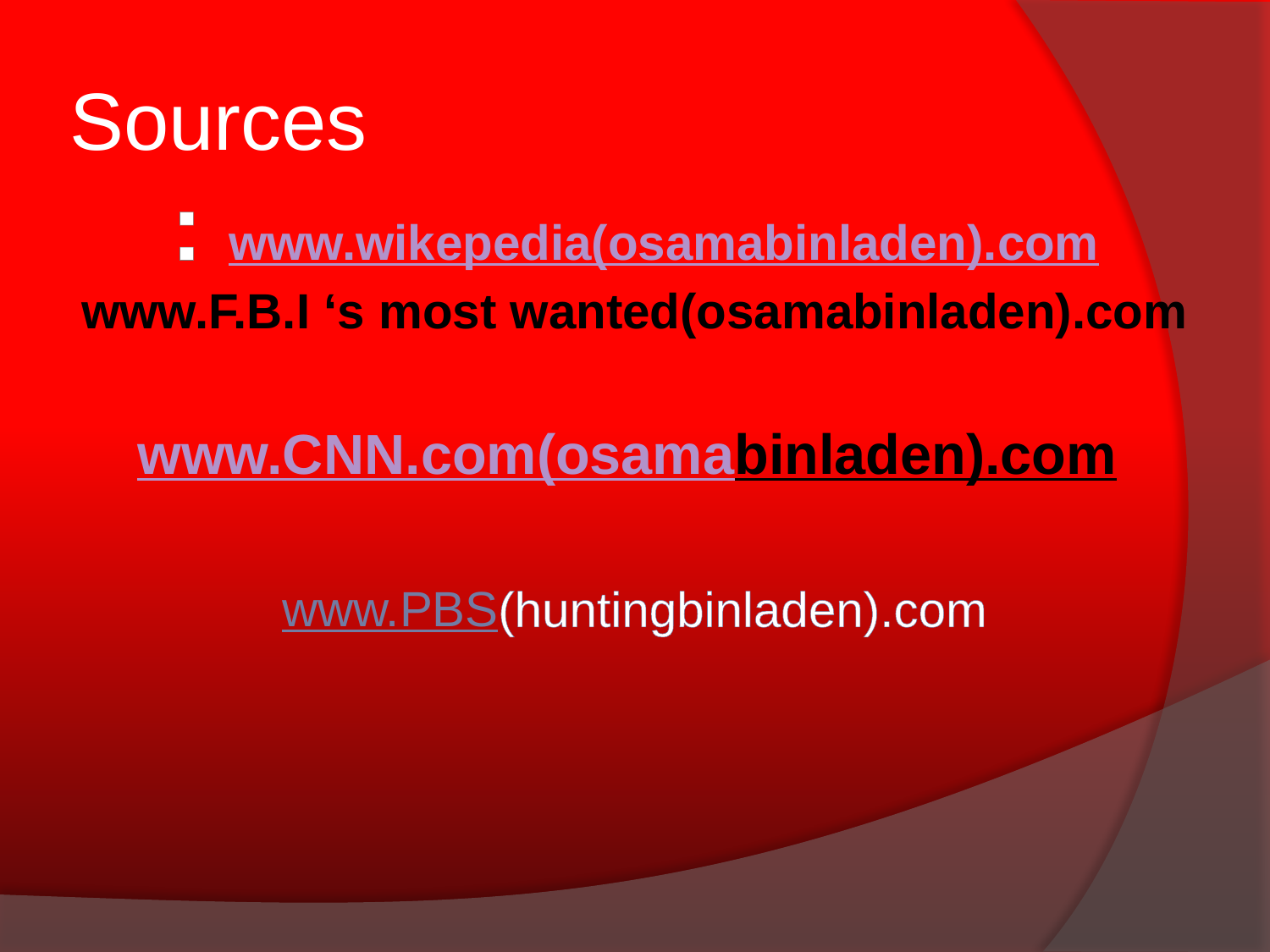

# Sources
: www.wikepedia(osamabinladen).com
www.F.B.I ‘s most wanted(osamabinladen).com

www.CNN.com(osamabinladen).com
www.PBS(huntingbinladen).com